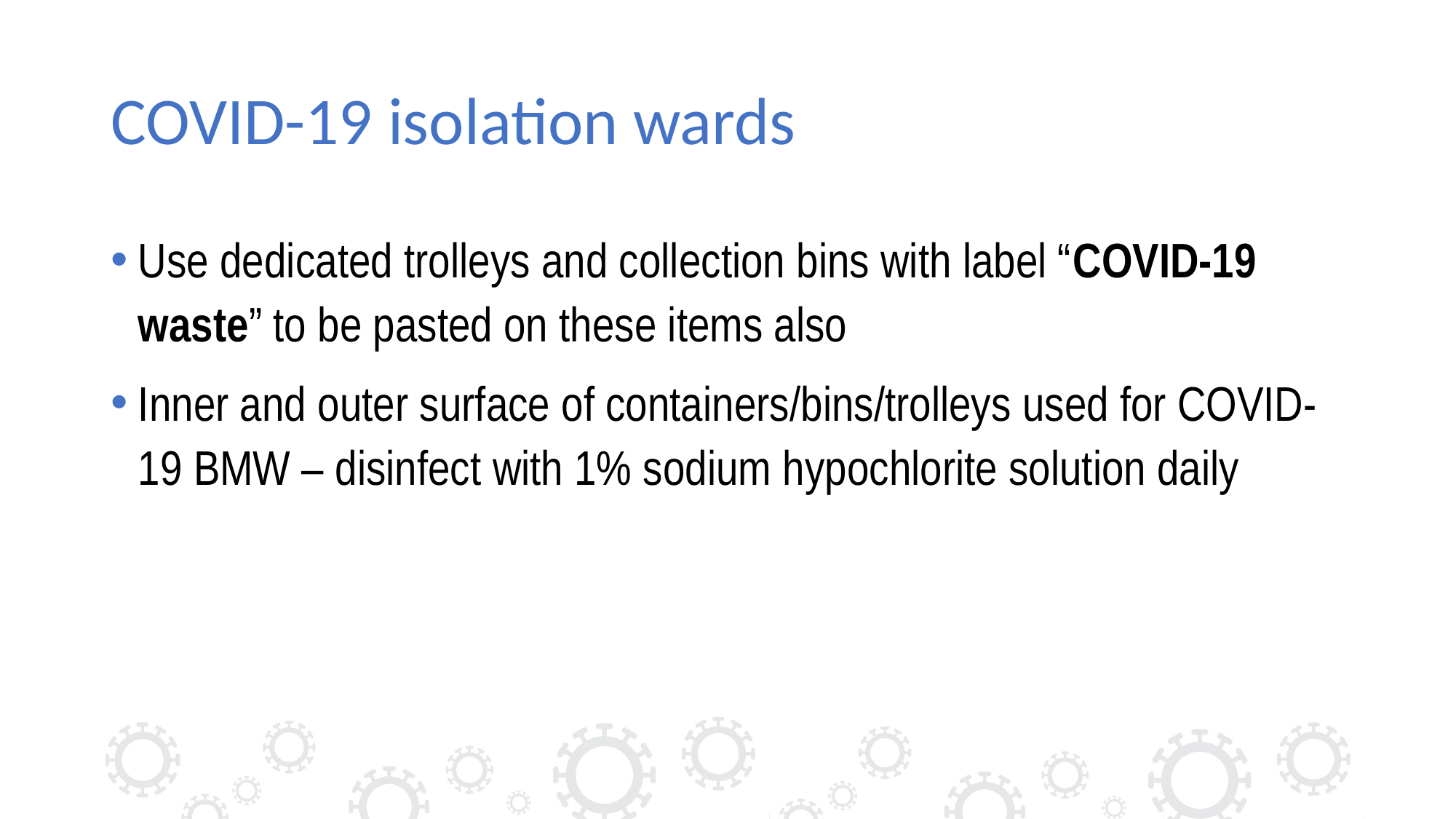

# COVID-19 isolation wards
Use dedicated trolleys and collection bins with label “COVID-19 waste” to be pasted on these items also
Inner and outer surface of containers/bins/trolleys used for COVID-19 BMW – disinfect with 1% sodium hypochlorite solution daily